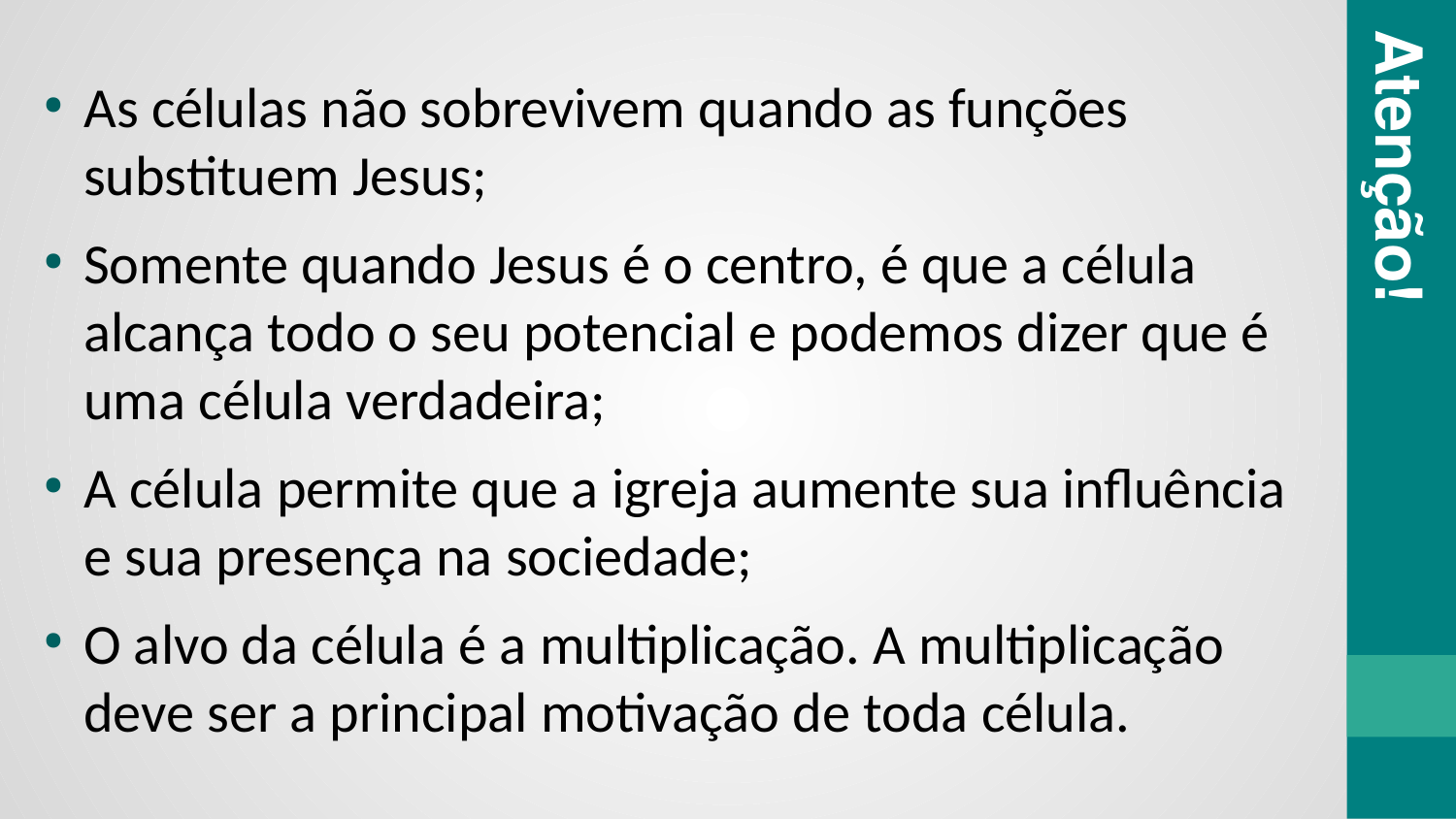

As células não sobrevivem quando as funções substituem Jesus;
Somente quando Jesus é o centro, é que a célula alcança todo o seu potencial e podemos dizer que é uma célula verdadeira;
A célula permite que a igreja aumente sua influência e sua presença na sociedade;
O alvo da célula é a multiplicação. A multiplicação deve ser a principal motivação de toda célula.
Atenção!